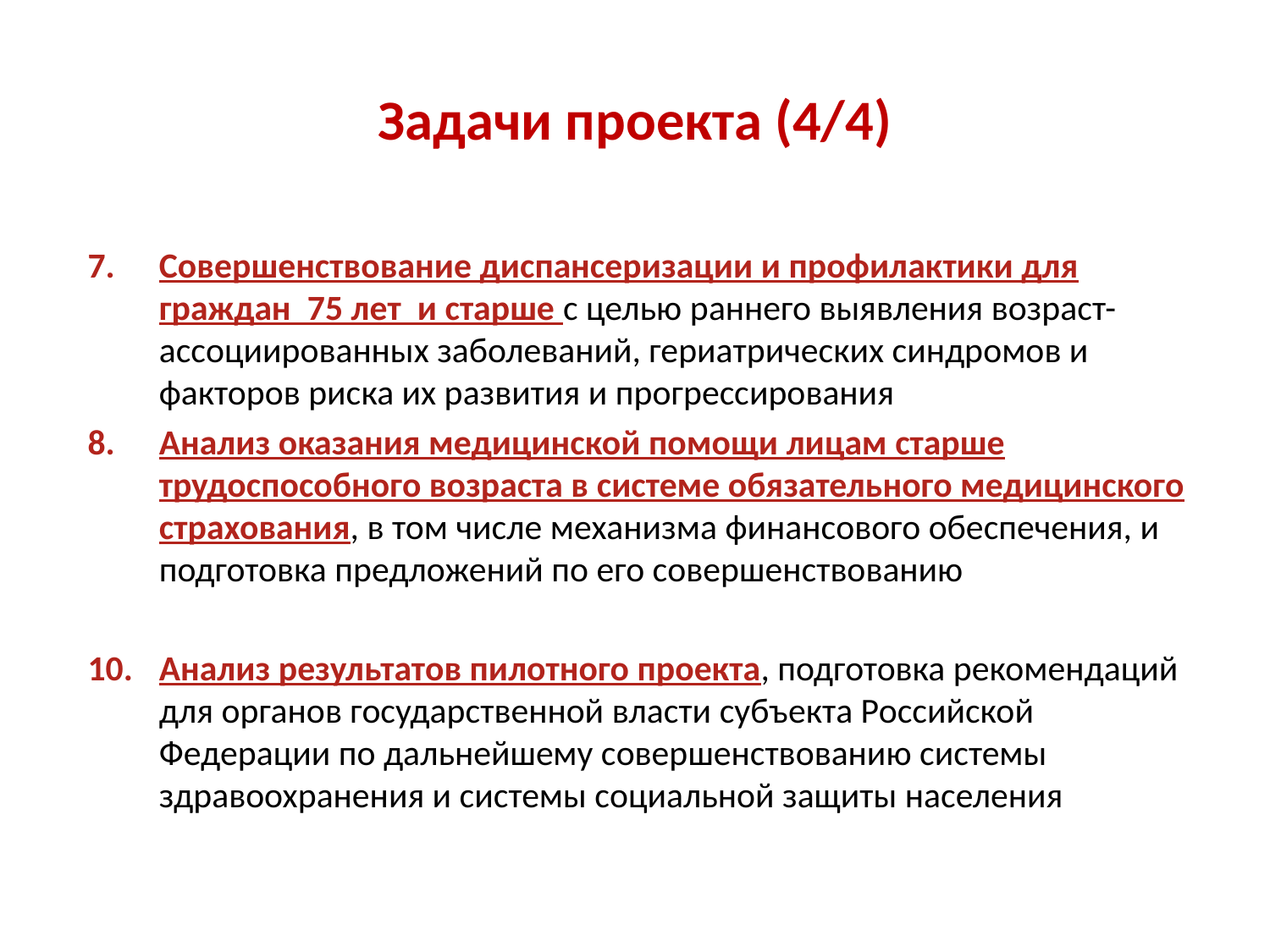

# Задачи проекта (4/4)
Совершенствование диспансеризации и профилактики для граждан  75 лет  и старше с целью раннего выявления возраст-ассоциированных заболеваний, гериатрических синдромов и факторов риска их развития и прогрессирования
Анализ оказания медицинской помощи лицам старше трудоспособного возраста в системе обязательного медицинского страхования, в том числе механизма финансового обеспечения, и подготовка предложений по его совершенствованию

Анализ результатов пилотного проекта, подготовка рекомендаций для органов государственной власти субъекта Российской Федерации по дальнейшему совершенствованию системы здравоохранения и системы социальной защиты населения